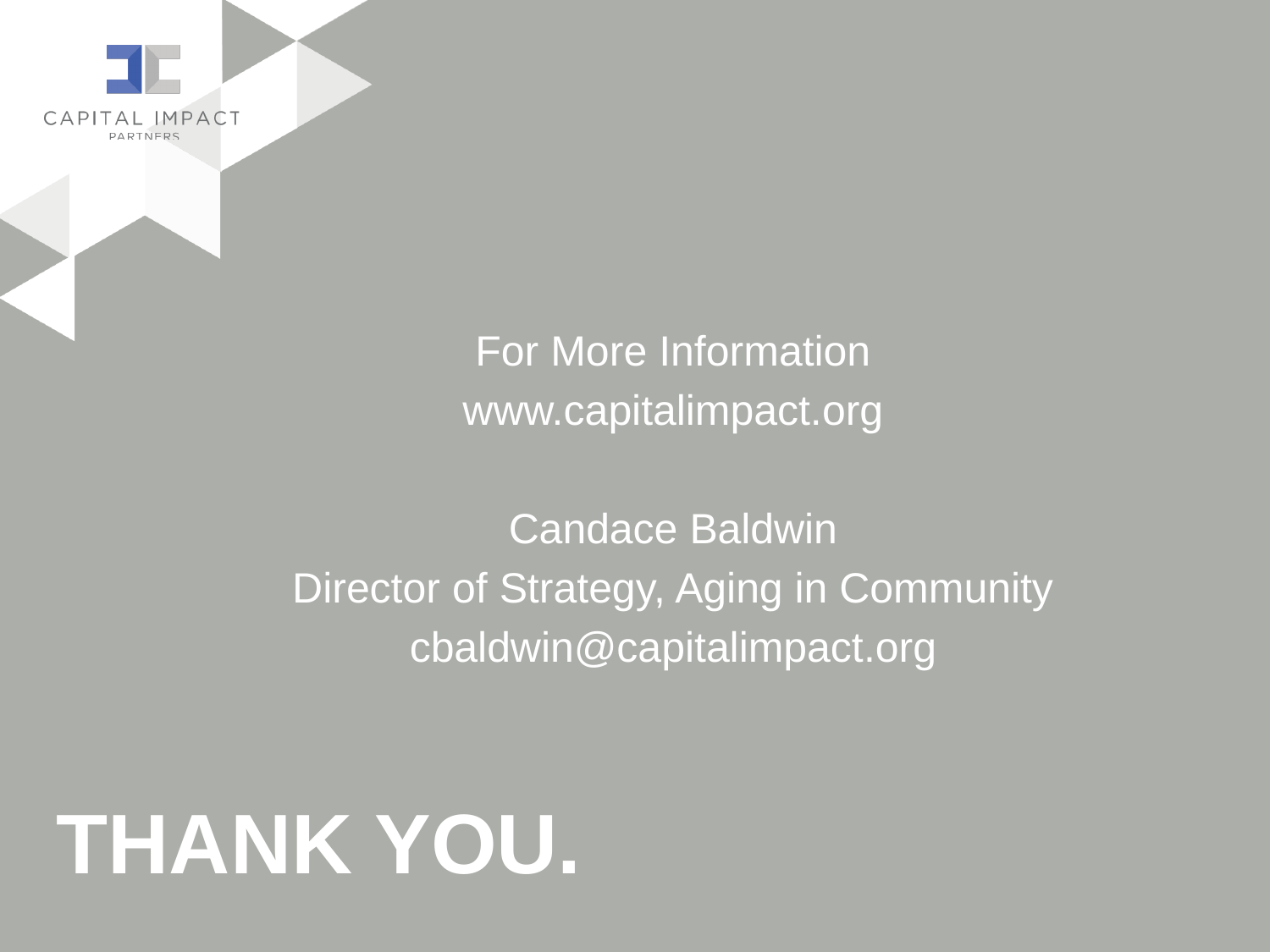

For More Information
www.capitalimpact.org

Candace Baldwin
Director of Strategy, Aging in Community
cbaldwin@capitalimpact.org